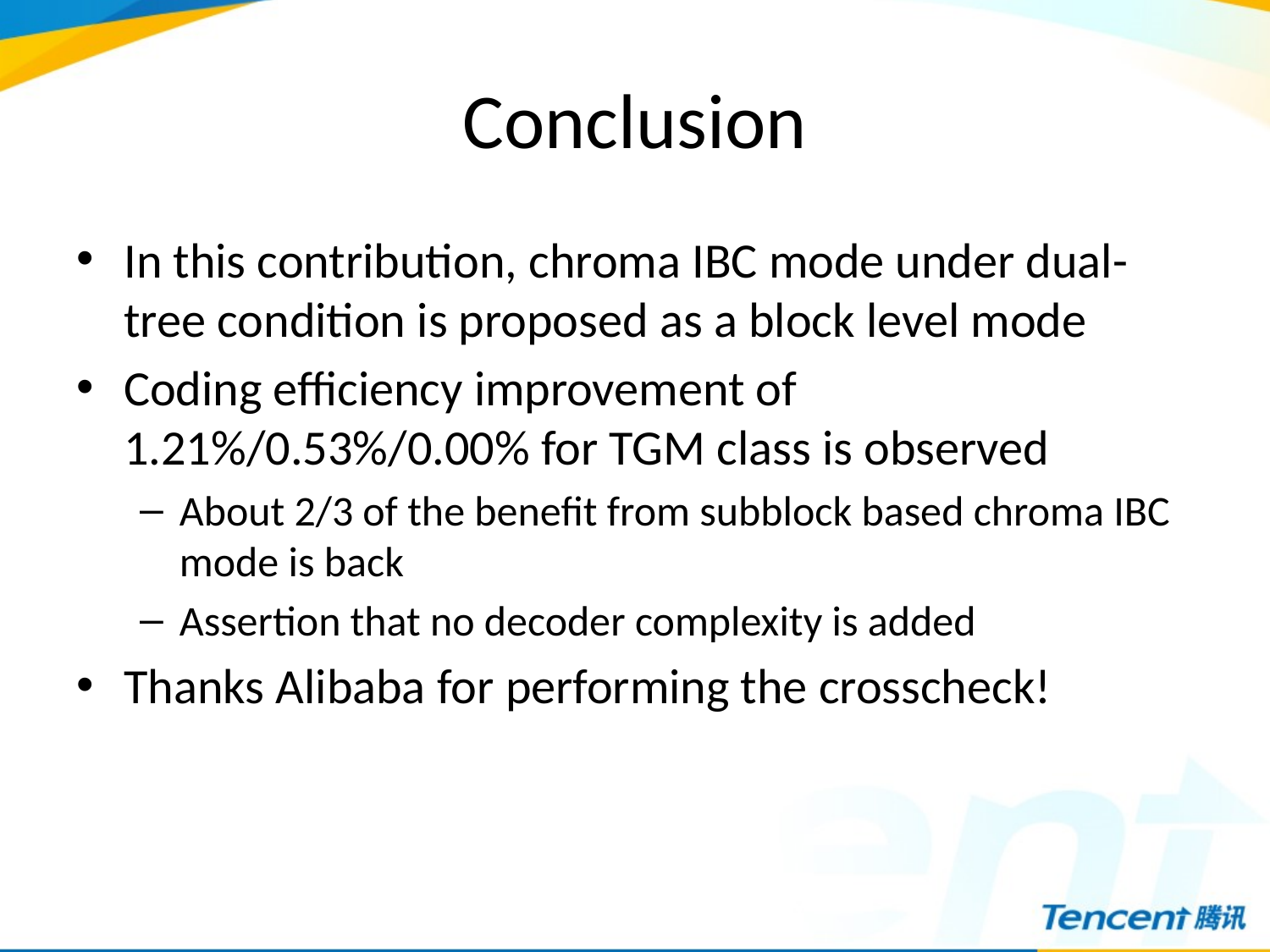

# Conclusion
In this contribution, chroma IBC mode under dual-tree condition is proposed as a block level mode
Coding efficiency improvement of 1.21%/0.53%/0.00% for TGM class is observed
About 2/3 of the benefit from subblock based chroma IBC mode is back
Assertion that no decoder complexity is added
Thanks Alibaba for performing the crosscheck!